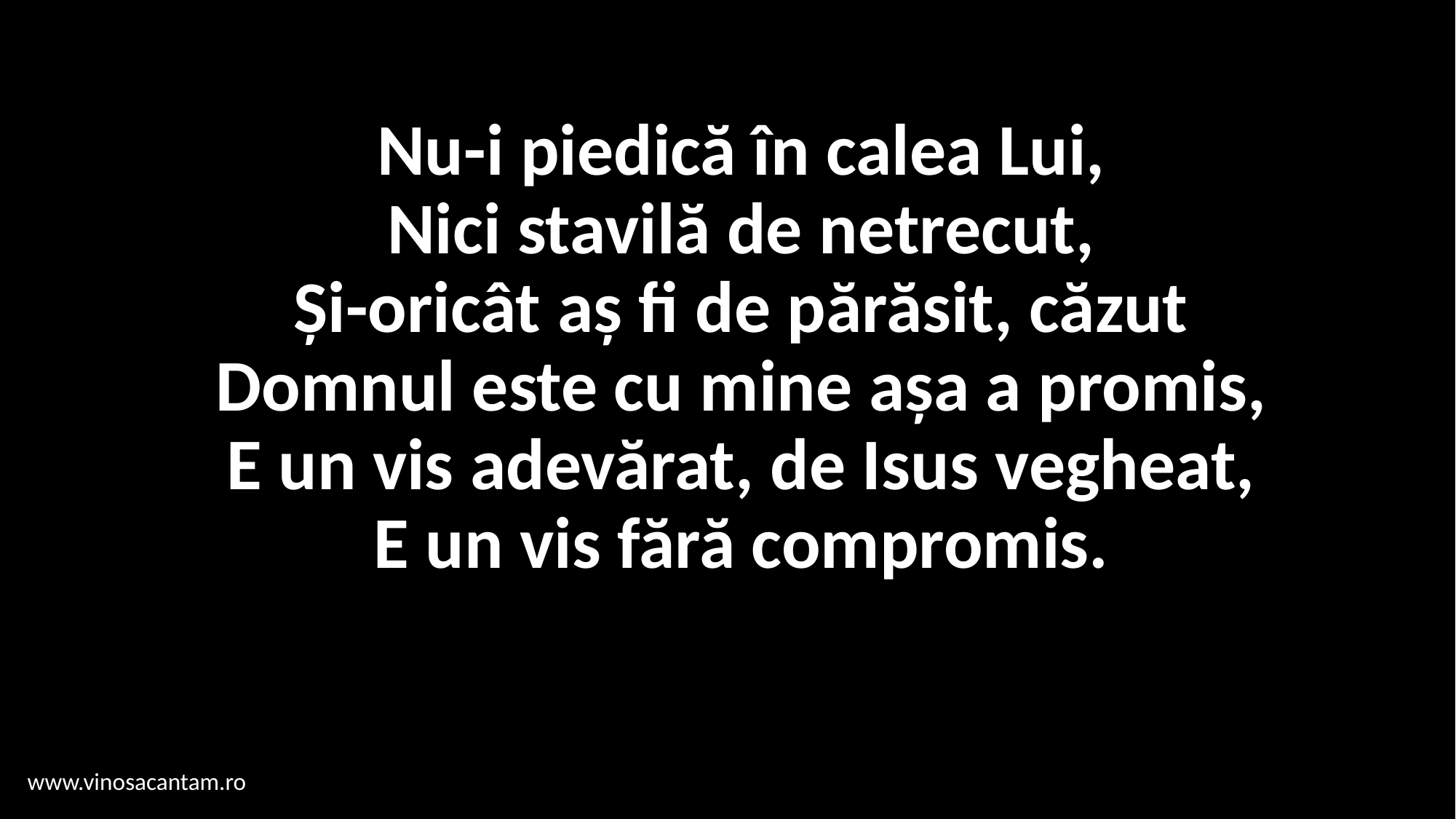

# Nu-i piedică în calea Lui, Nici stavilă de netrecut, Și-oricât aș fi de părăsit, căzut Domnul este cu mine așa a promis, E un vis adevărat, de Isus vegheat, E un vis fără compromis.
www.vinosacantam.ro